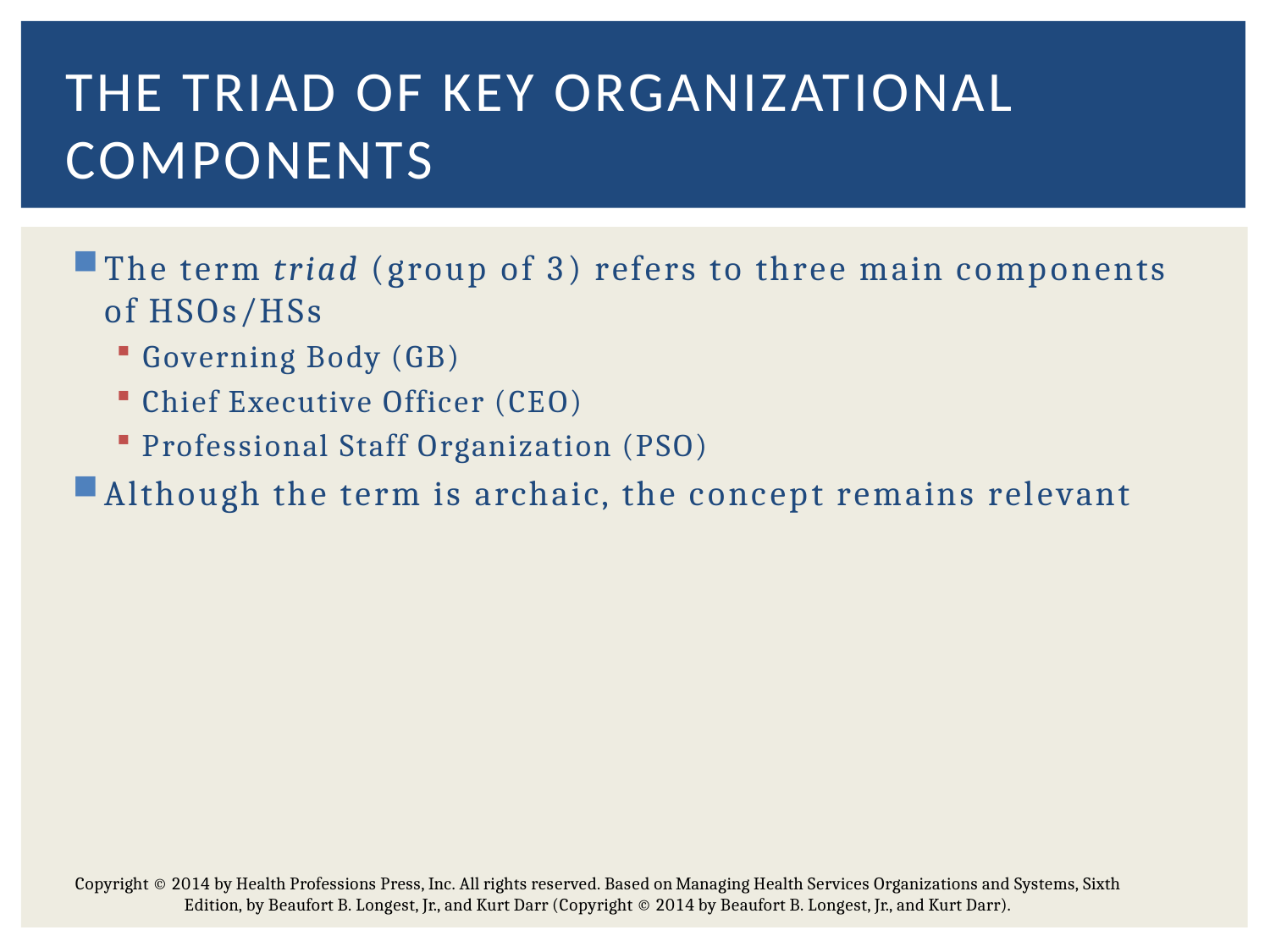

# The triad of key organizational components
The term triad (group of 3) refers to three main components of HSOs/HSs
Governing Body (GB)
Chief Executive Officer (CEO)
Professional Staff Organization (PSO)
Although the term is archaic, the concept remains relevant
Copyright © 2014 by Health Professions Press, Inc. All rights reserved. Based on Managing Health Services Organizations and Systems, Sixth Edition, by Beaufort B. Longest, Jr., and Kurt Darr (Copyright © 2014 by Beaufort B. Longest, Jr., and Kurt Darr).